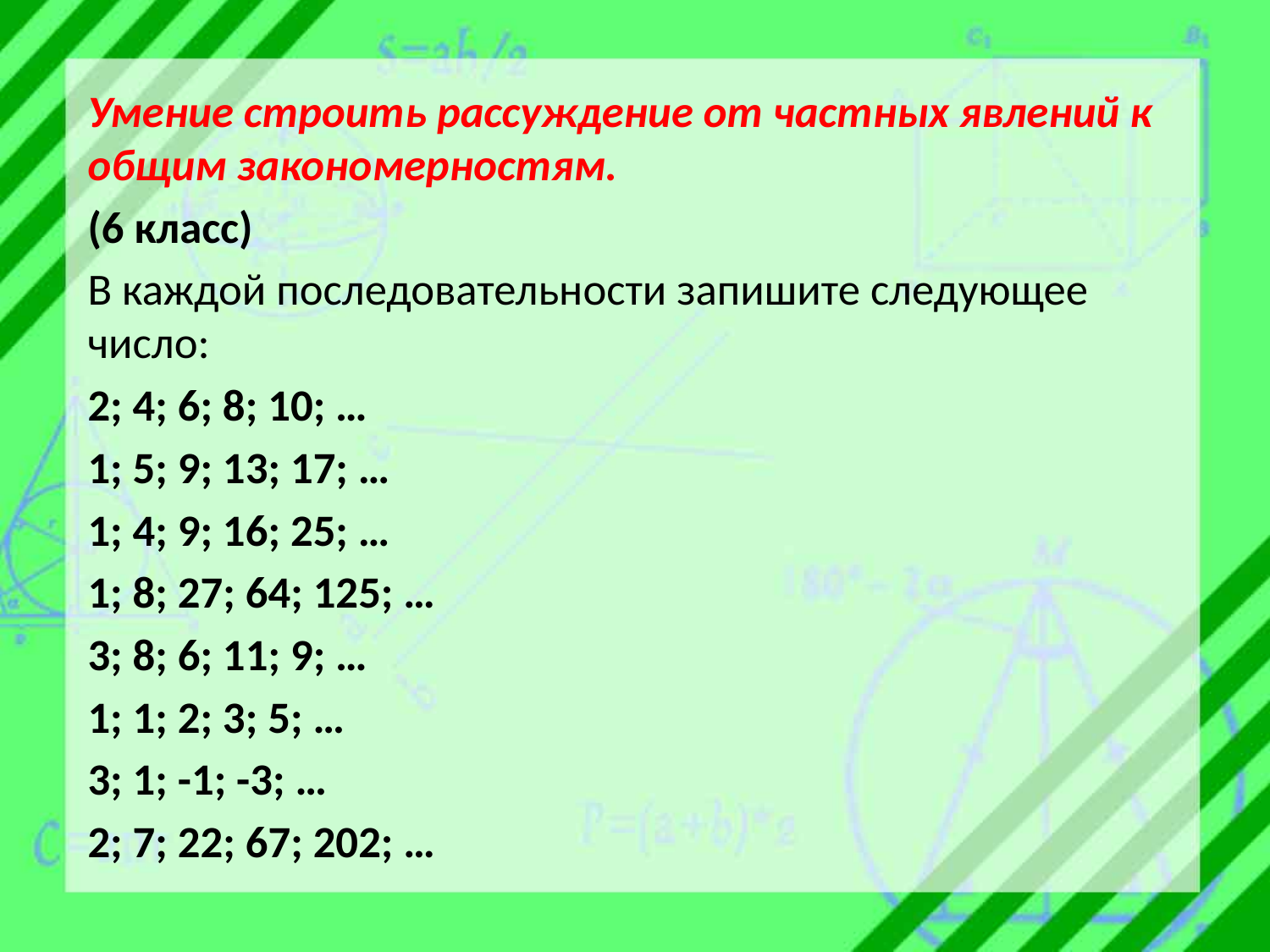

Умение строить рассуждение от частных явлений к общим закономерностям.
(6 класс)
В каждой последовательности запишите следующее число:
2; 4; 6; 8; 10; …
1; 5; 9; 13; 17; …
1; 4; 9; 16; 25; …
1; 8; 27; 64; 125; …
3; 8; 6; 11; 9; …
1; 1; 2; 3; 5; …
3; 1; -1; -3; …
2; 7; 22; 67; 202; …